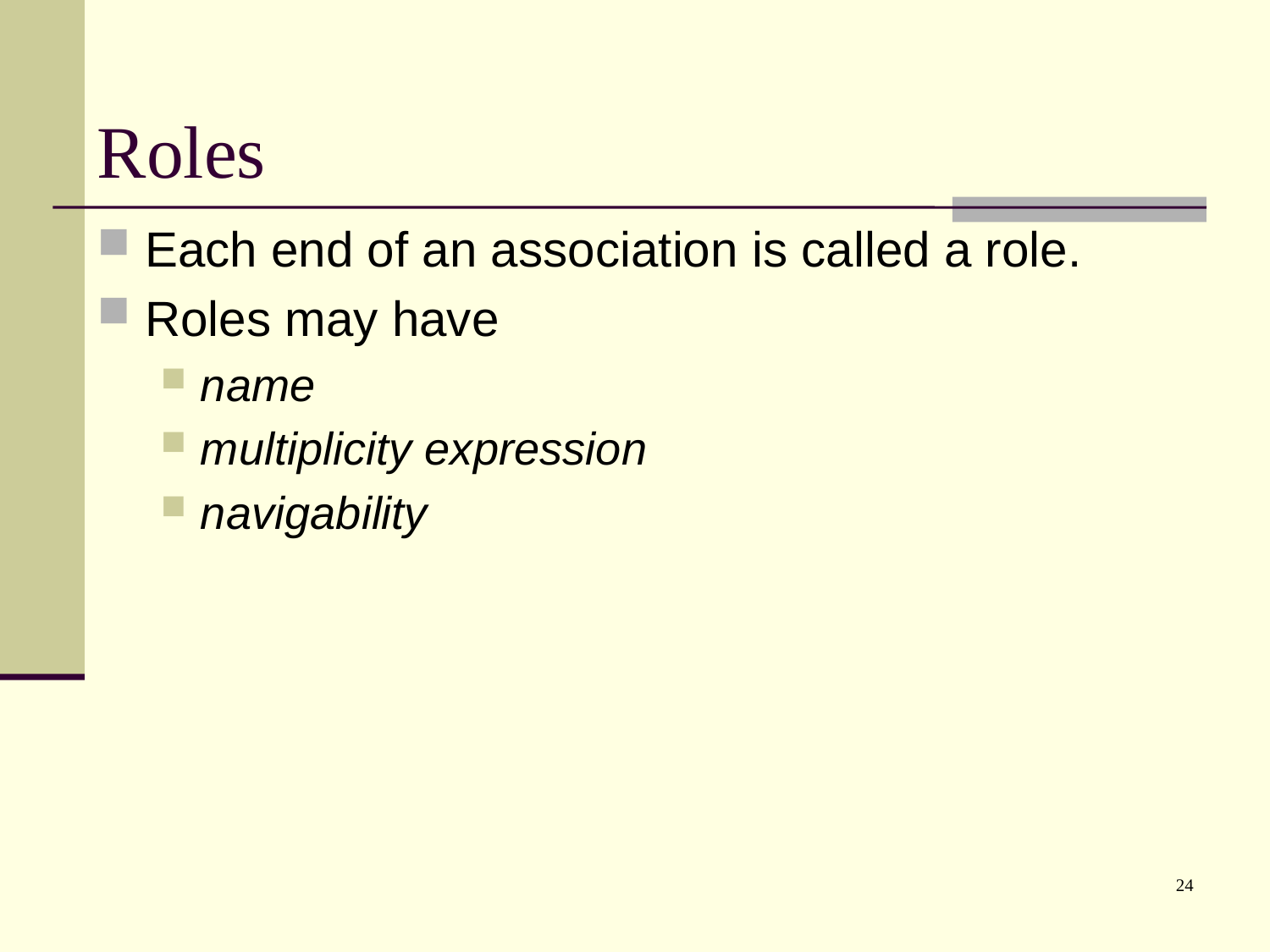

# Roles
Each end of an association is called a role.
Roles may have
name
multiplicity expression
navigability

24